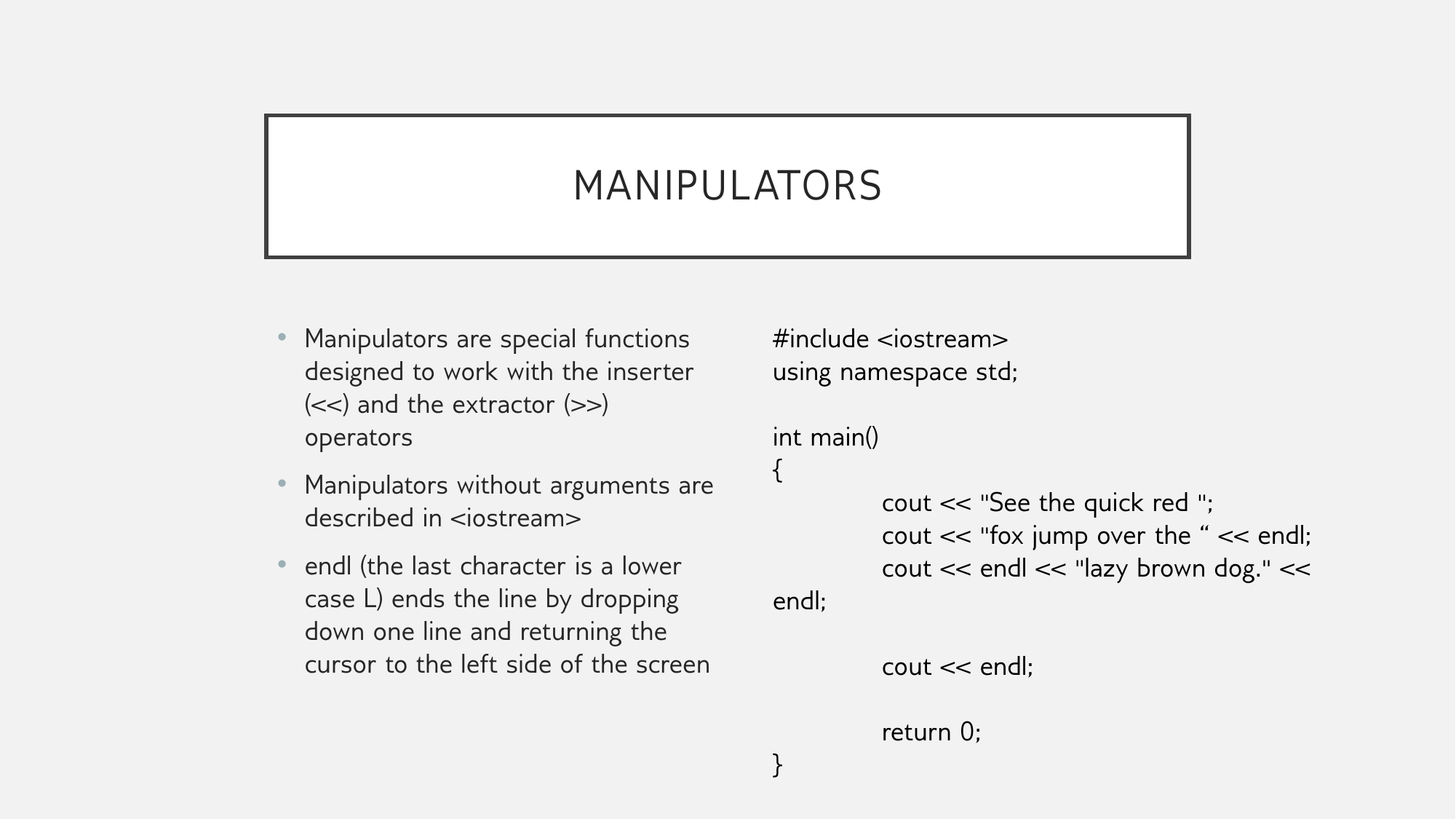

# Manipulators
Manipulators are special functions designed to work with the inserter (<<) and the extractor (>>) operators
Manipulators without arguments are described in <iostream>
endl (the last character is a lower case L) ends the line by dropping down one line and returning the cursor to the left side of the screen
#include <iostream>
using namespace std;

int main()
{
	cout << "See the quick red ";
	cout << "fox jump over the “ << endl;
	cout << endl << "lazy brown dog." << endl;

	cout << endl;

	return 0;
}